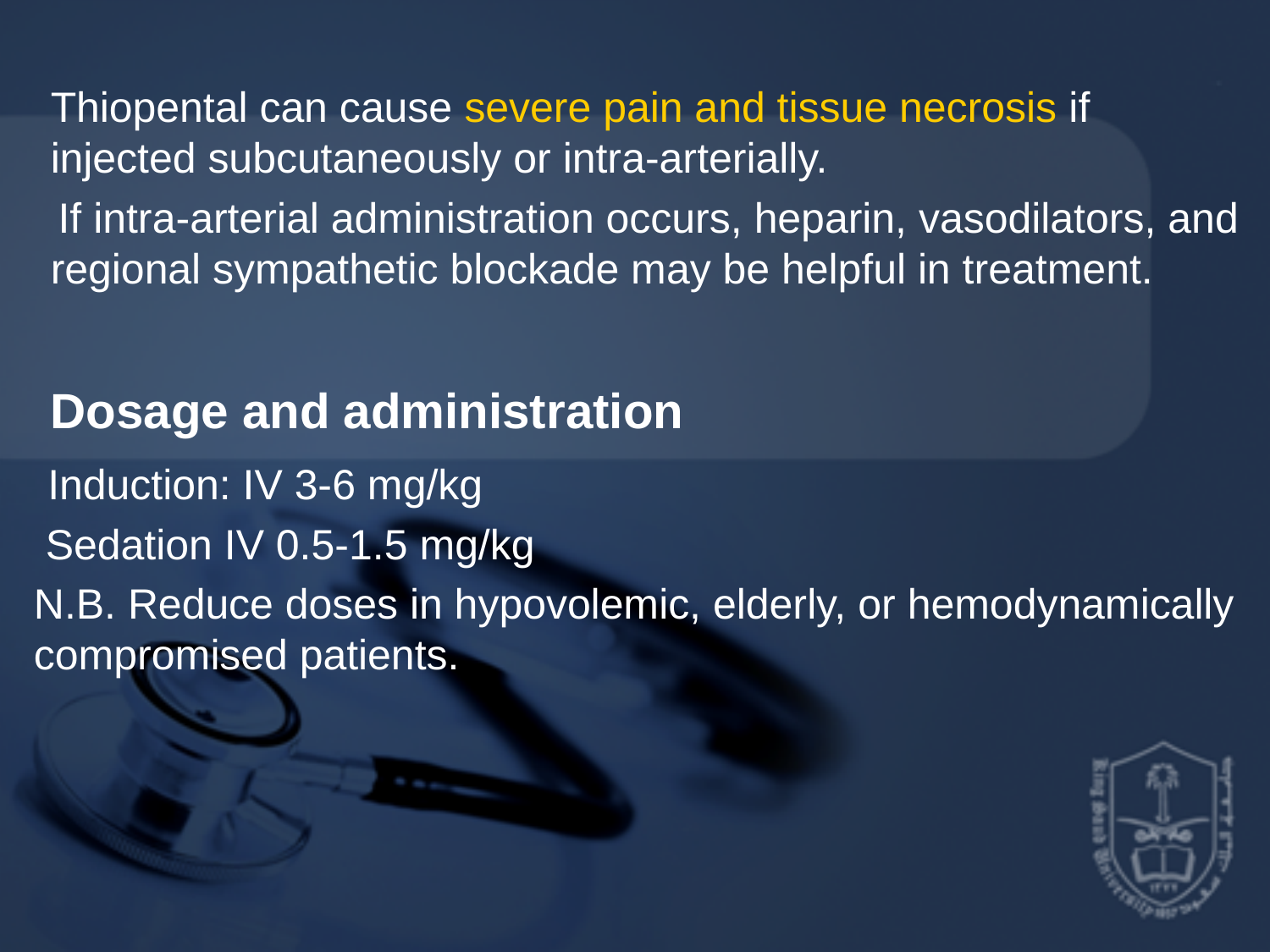

Thiopental can cause severe pain and tissue necrosis if injected subcutaneously or intra-arterially.
If intra-arterial administration occurs, heparin, vasodilators, and regional sympathetic blockade may be helpful in treatment.

Dosage and administration
 Induction: IV 3-6 mg/kg
 Sedation IV 0.5-1.5 mg/kg
N.B. Reduce doses in hypovolemic, elderly, or hemodynamically compromised patients.